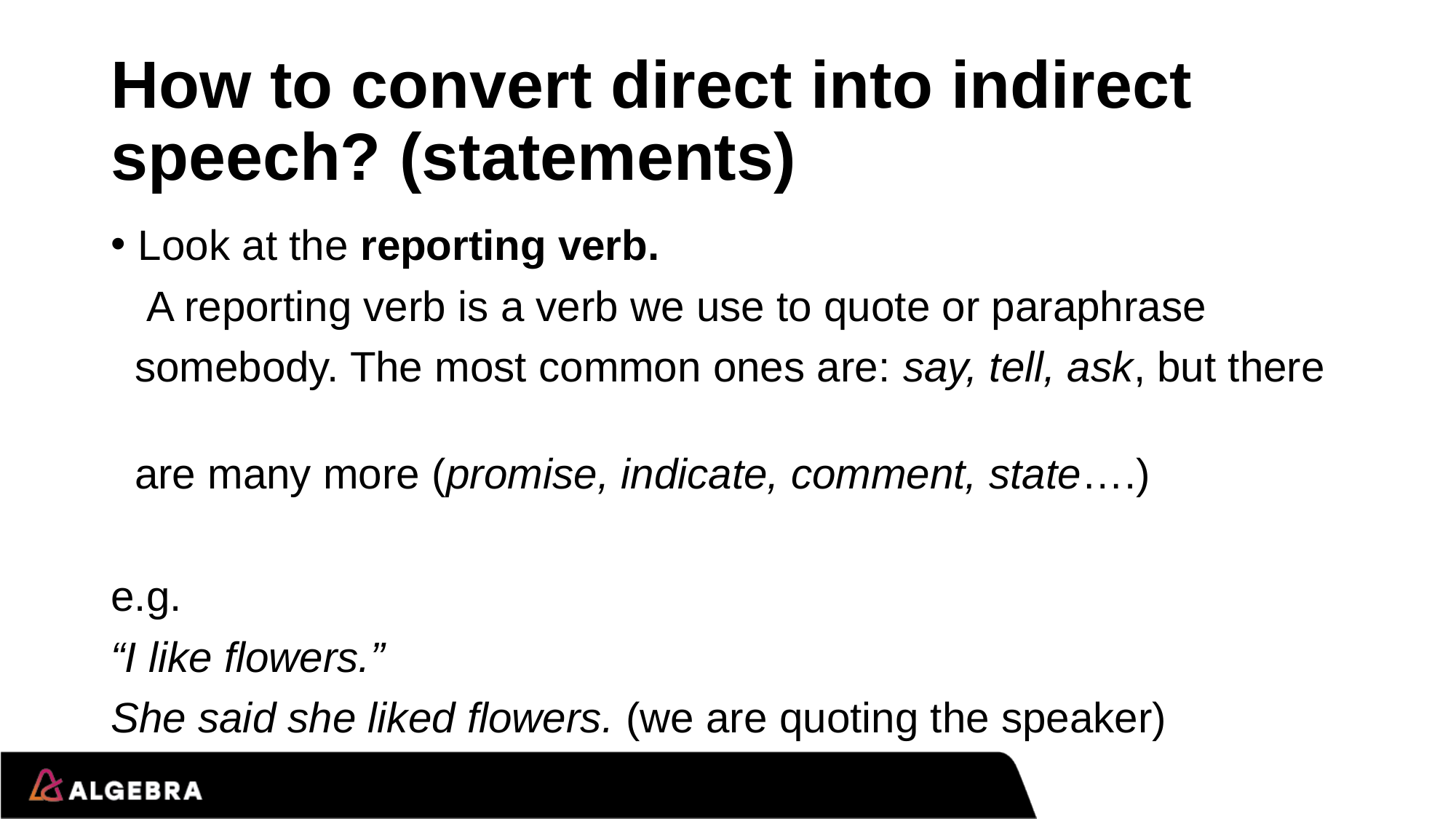

# How to convert direct into indirect speech? (statements)
Look at the reporting verb.
   A reporting verb is a verb we use to quote or paraphrase
  somebody. The most common ones are: say, tell, ask, but there
  are many more (promise, indicate, comment, state….)

e.g.
“I like flowers.”
She said she liked flowers. (we are quoting the speaker)